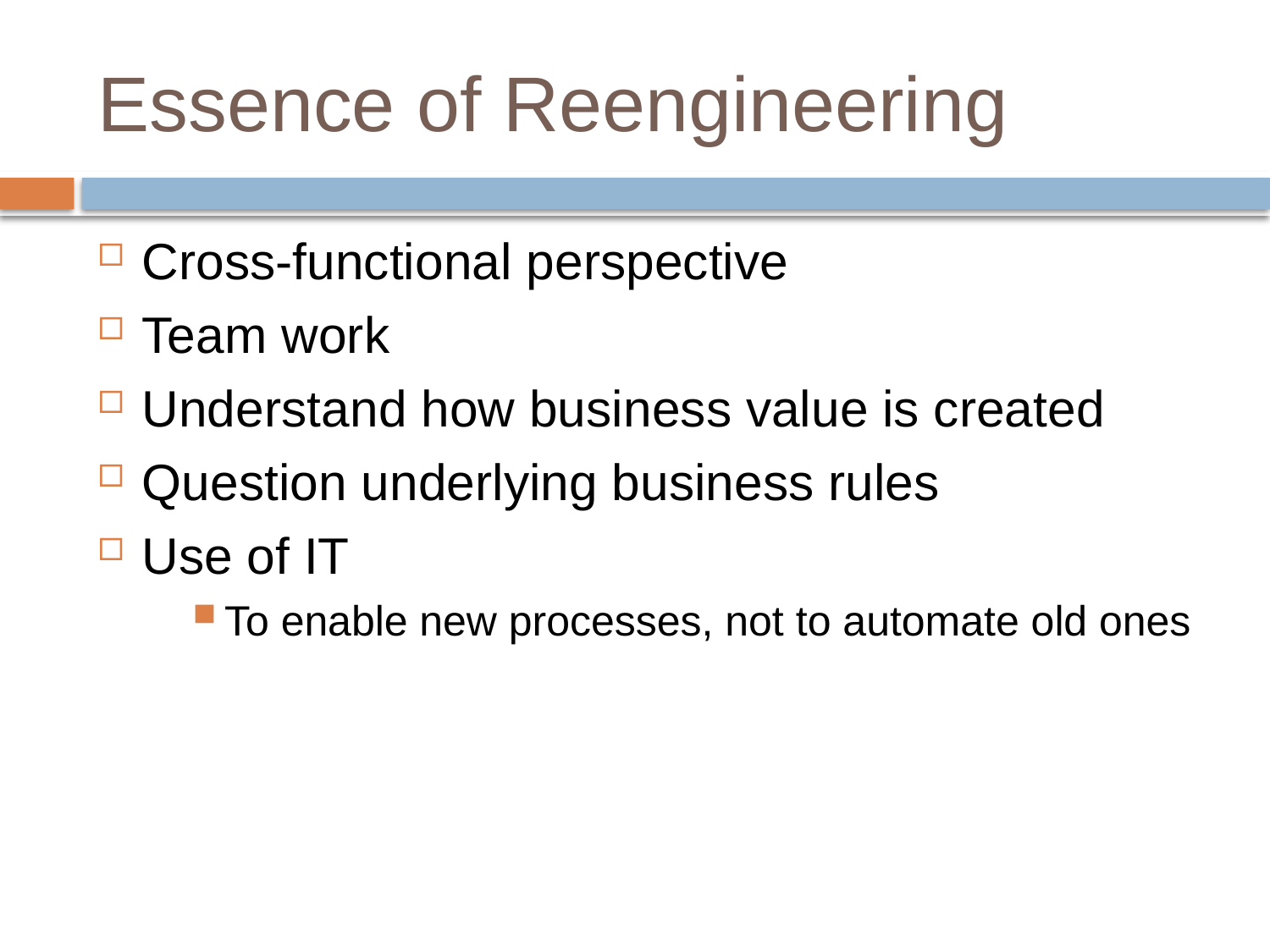

# Essence of Reengineering
Cross-functional perspective
Team work
Understand how business value is created
Question underlying business rules
Use of IT
To enable new processes, not to automate old ones